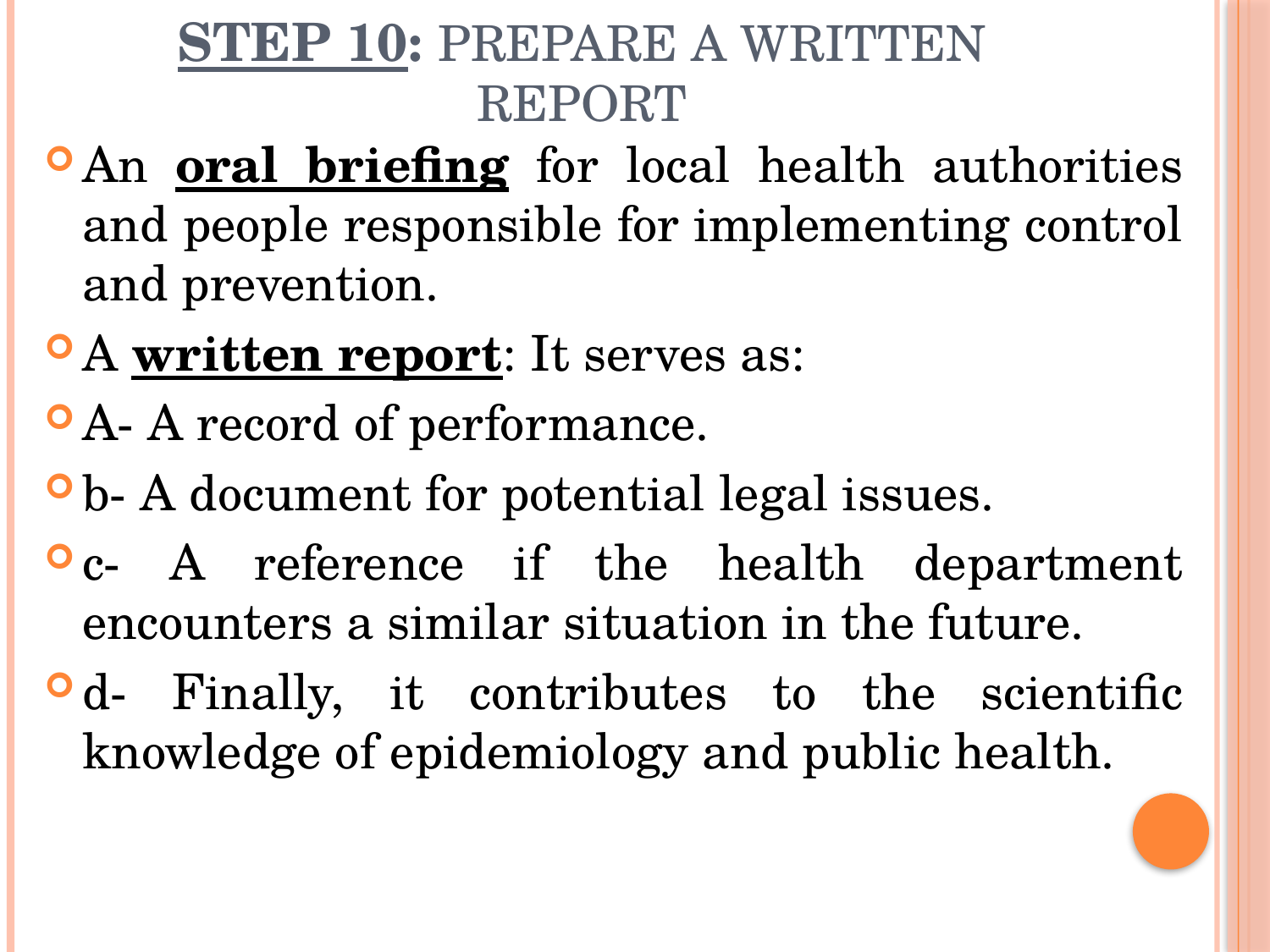

# step 10: Prepare a written report
An oral briefing for local health authorities and people responsible for implementing control and prevention.
A written report: It serves as:
A- A record of performance.
b- A document for potential legal issues.
c- A reference if the health department encounters a similar situation in the future.
d- Finally, it contributes to the scientific knowledge of epidemiology and public health.